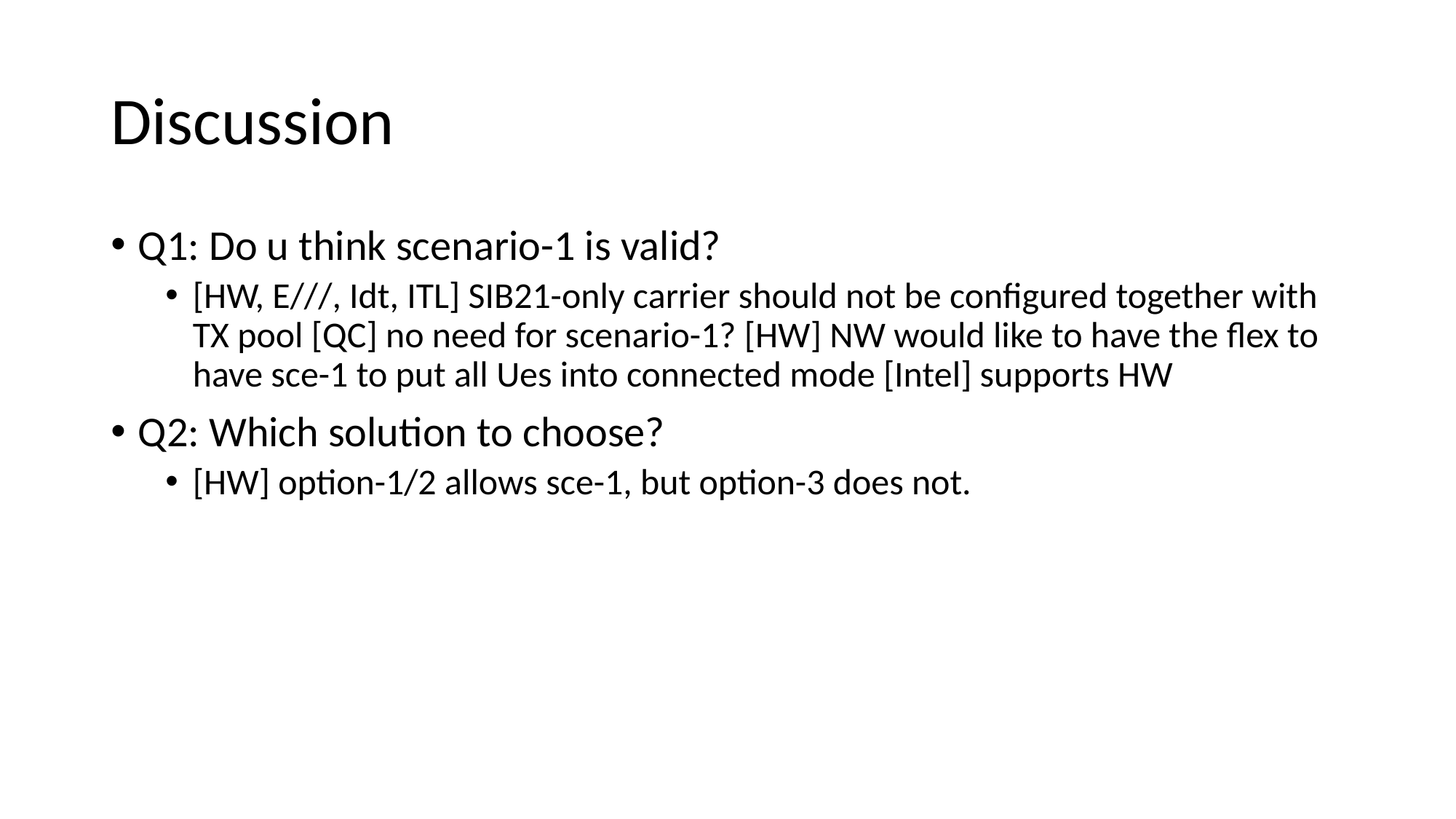

# Discussion
Q1: Do u think scenario-1 is valid?
[HW, E///, Idt, ITL] SIB21-only carrier should not be configured together with TX pool [QC] no need for scenario-1? [HW] NW would like to have the flex to have sce-1 to put all Ues into connected mode [Intel] supports HW
Q2: Which solution to choose?
[HW] option-1/2 allows sce-1, but option-3 does not.